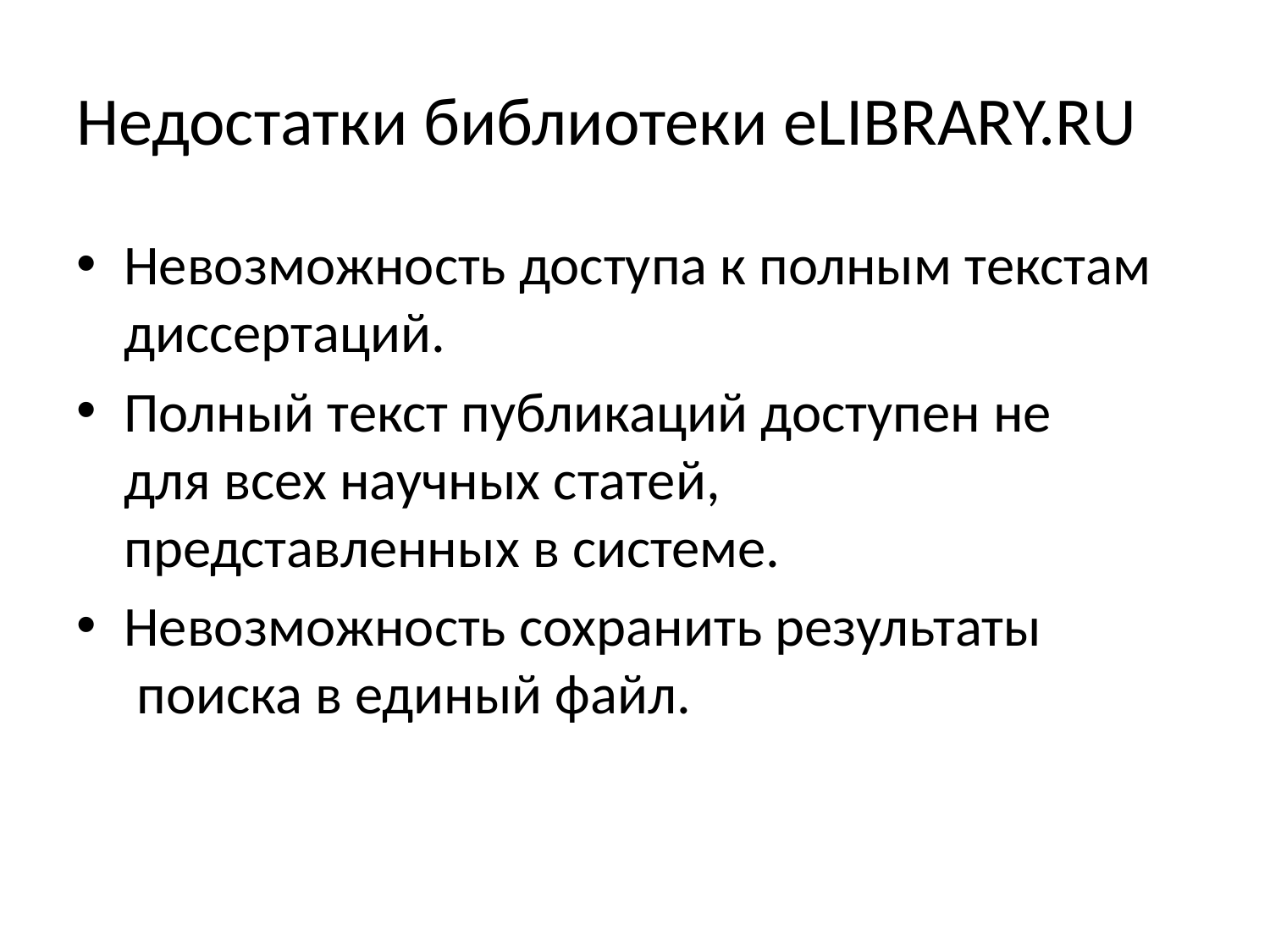

# Недостатки библиотеки eLIBRARY.RU
Невозможность доступа к полным текстам диссертаций.
Полный текст публикаций доступен не 
для всех научных статей,
представленных в системе.
Невозможность сохранить результаты
 поиска в единый файл.